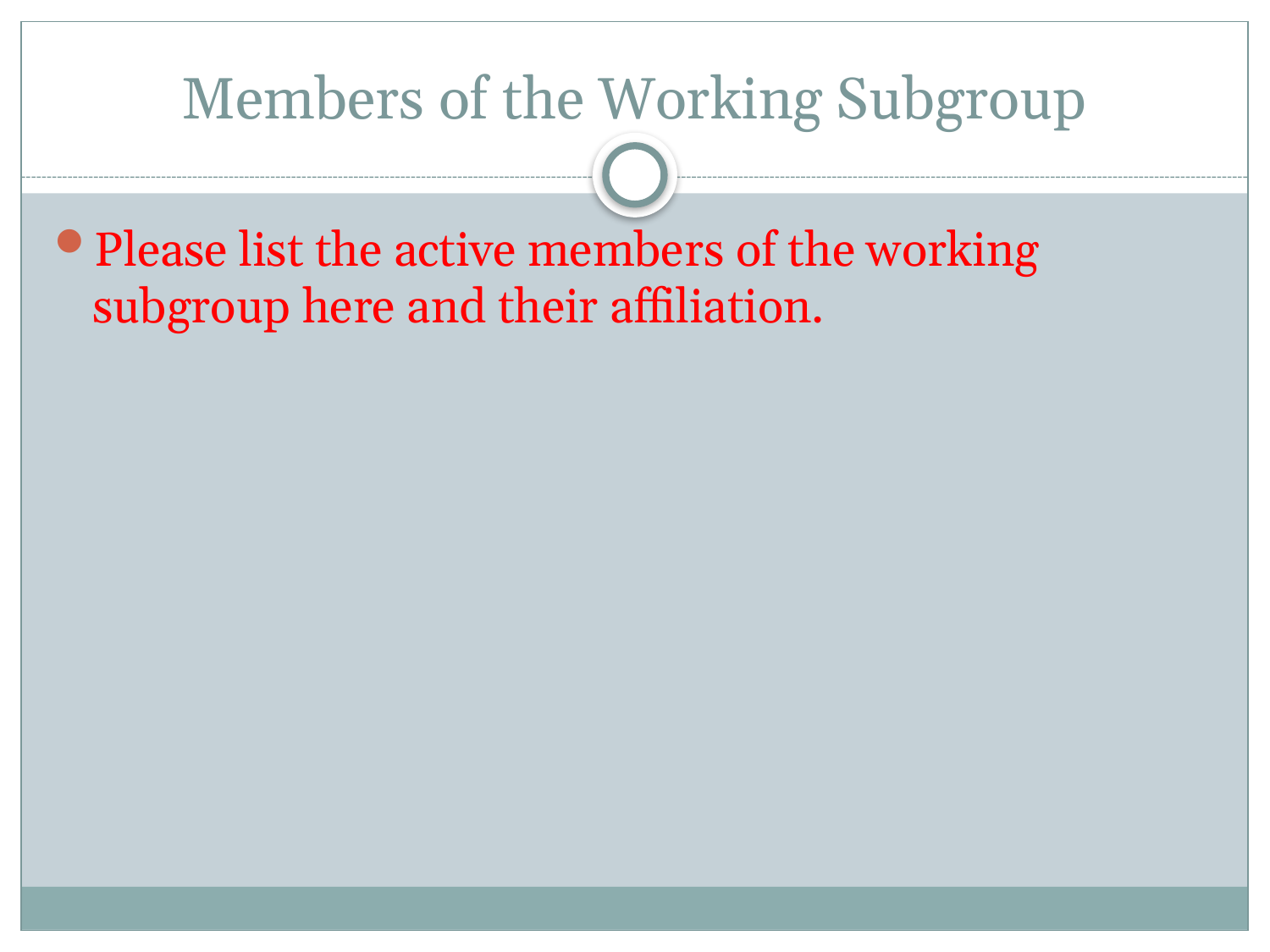

# Members of the Working Subgroup
Please list the active members of the working subgroup here and their affiliation.